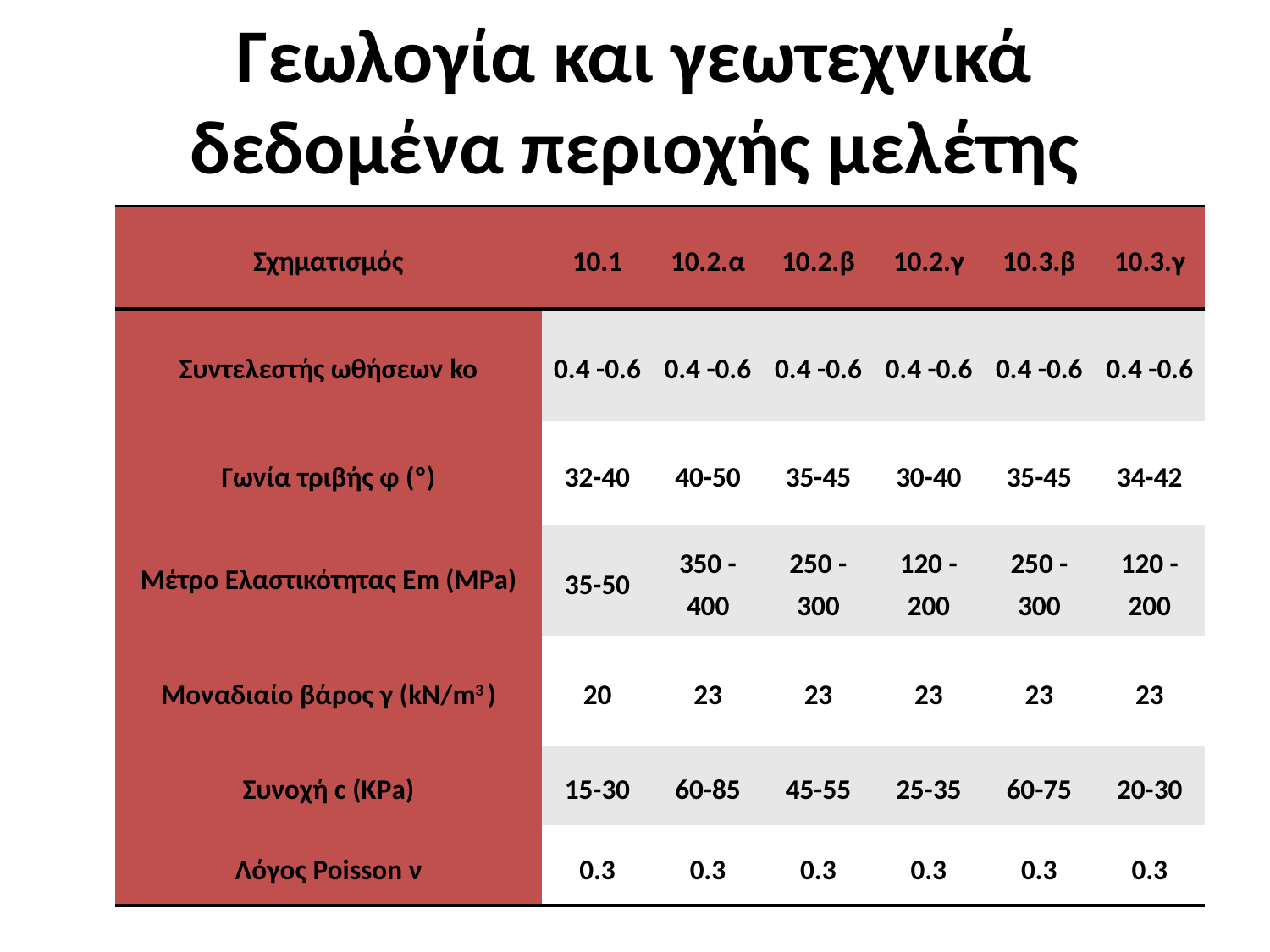

# Γεωλογία και γεωτεχνικά δεδομένα περιοχής μελέτης
| Σχηματισμός | 10.1 | 10.2.α | 10.2.β | 10.2.γ | 10.3.β | 10.3.γ |
| --- | --- | --- | --- | --- | --- | --- |
| Συντελεστής ωθήσεων ko | 0.4 -0.6 | 0.4 -0.6 | 0.4 -0.6 | 0.4 -0.6 | 0.4 -0.6 | 0.4 -0.6 |
| Γωνία τριβής φ (º) | 32-40 | 40-50 | 35-45 | 30-40 | 35-45 | 34-42 |
| Μέτρο Ελαστικότητας Εm (MΡa) | 35-50 | 350 -400 | 250 -300 | 120 -200 | 250 -300 | 120 -200 |
| Μοναδιαίο βάρος γ (kN/m3 ) | 20 | 23 | 23 | 23 | 23 | 23 |
| Συνοχή c (KΡa) | 15-30 | 60-85 | 45-55 | 25-35 | 60-75 | 20-30 |
| Λόγος Poisson ν | 0.3 | 0.3 | 0.3 | 0.3 | 0.3 | 0.3 |